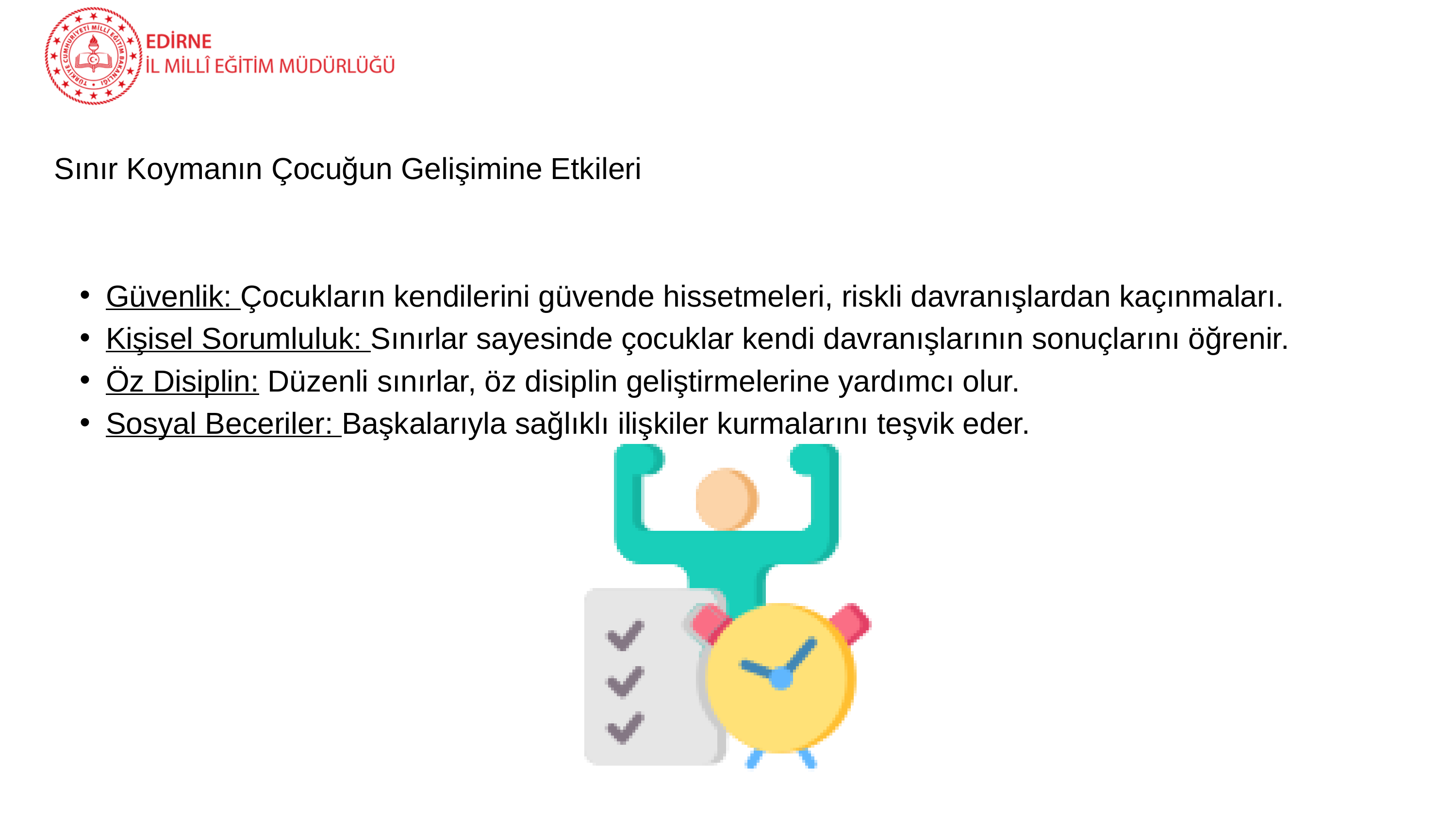

Sınır Koymanın Çocuğun Gelişimine Etkileri

Güvenlik: Çocukların kendilerini güvende hissetmeleri, riskli davranışlardan kaçınmaları.
Kişisel Sorumluluk: Sınırlar sayesinde çocuklar kendi davranışlarının sonuçlarını öğrenir.
Öz Disiplin: Düzenli sınırlar, öz disiplin geliştirmelerine yardımcı olur.
Sosyal Beceriler: Başkalarıyla sağlıklı ilişkiler kurmalarını teşvik eder.